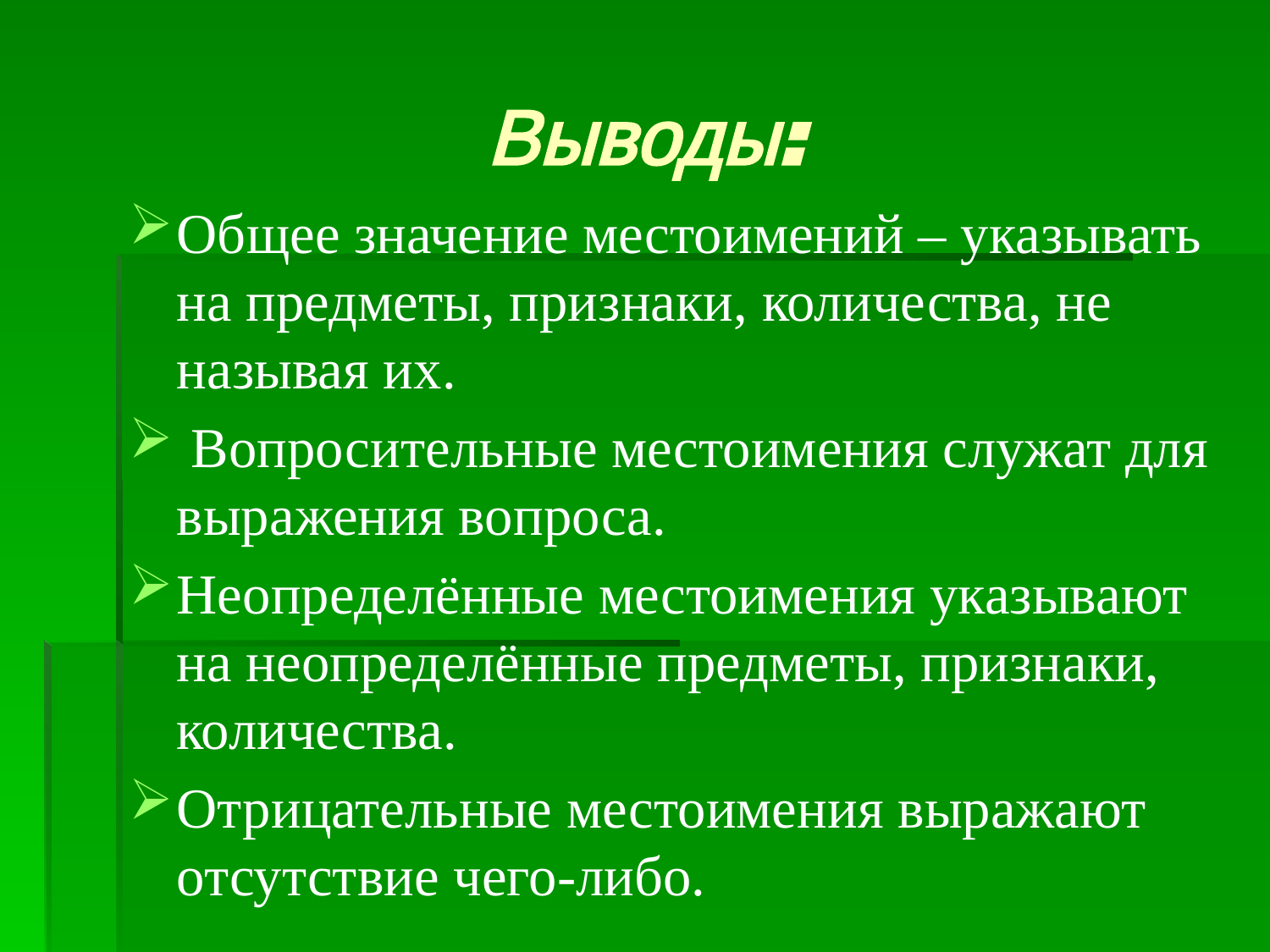

# Выводы:
Общее значение местоимений – указывать на предметы, признаки, количества, не называя их.
 Вопросительные местоимения служат для выражения вопроса.
Неопределённые местоимения указывают на неопределённые предметы, признаки, количества.
Отрицательные местоимения выражают отсутствие чего-либо.